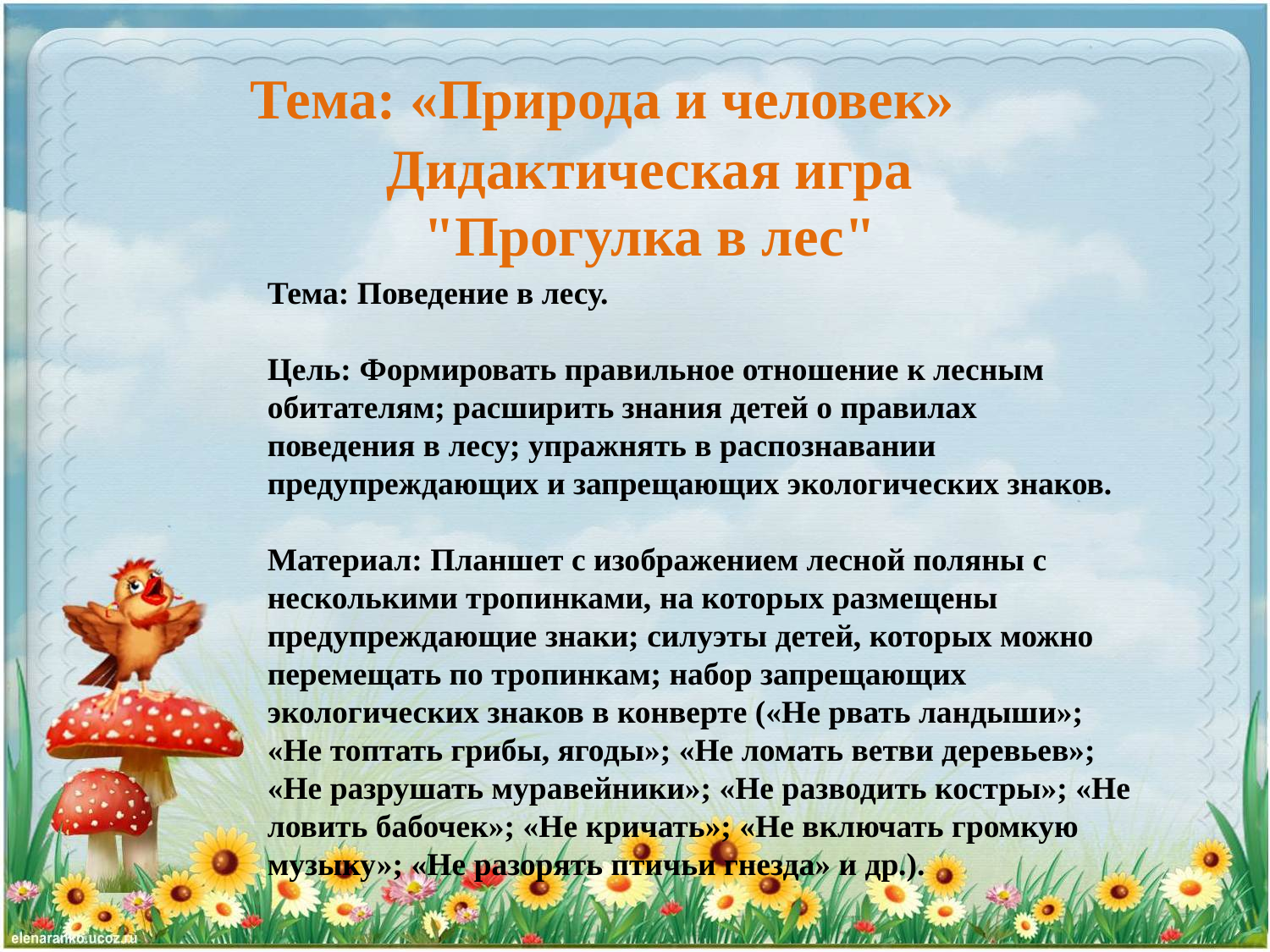

Тема: «Природа и человек»
Дидактическая игра "Прогулка в лес"

Тема: Поведение в лесу.

Цель: Формировать правильное отношение к лесным обитателям; расширить знания детей о правилах поведения в лесу; упражнять в распознавании предупреждающих и запрещающих экологических знаков.

Материал: Планшет с изображением лесной поляны с несколькими тропинками, на которых размещены предупреждающие знаки; силуэты детей, которых можно перемещать по тропинкам; набор запрещающих экологических знаков в конверте («Не рвать ландыши»; «Не топтать грибы, ягоды»; «Не ломать ветви деревьев»; «Не разрушать муравейники»; «Не разводить костры»; «Не ловить бабочек»; «Не кричать»; «Не включать громкую музыку»; «Не разорять птичьи гнезда» и др.).